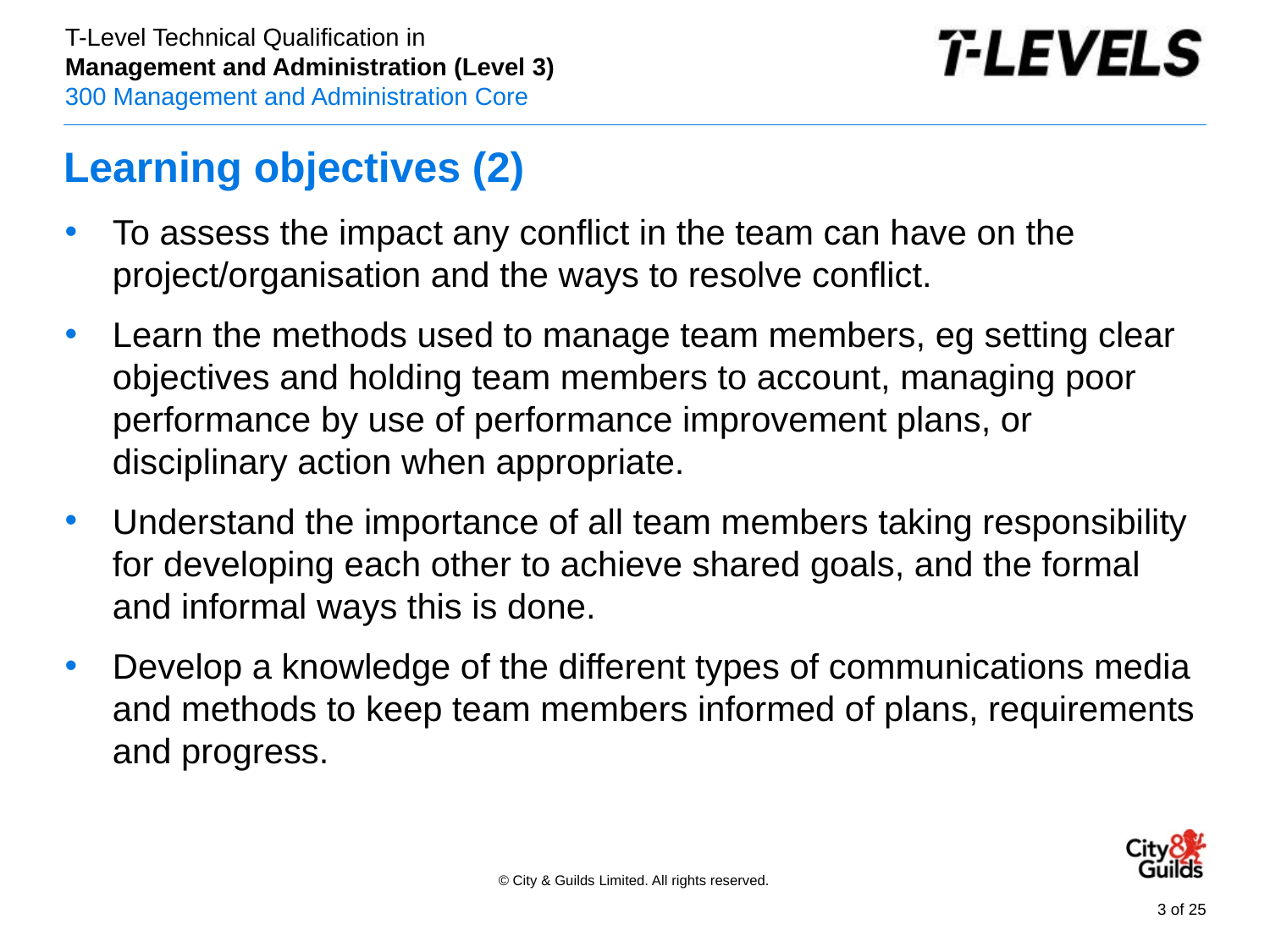

# Learning objectives (2)
To assess the impact any conflict in the team can have on the project/organisation and the ways to resolve conflict.
Learn the methods used to manage team members, eg setting clear objectives and holding team members to account, managing poor performance by use of performance improvement plans, or disciplinary action when appropriate.
Understand the importance of all team members taking responsibility for developing each other to achieve shared goals, and the formal and informal ways this is done.
Develop a knowledge of the different types of communications media and methods to keep team members informed of plans, requirements and progress.